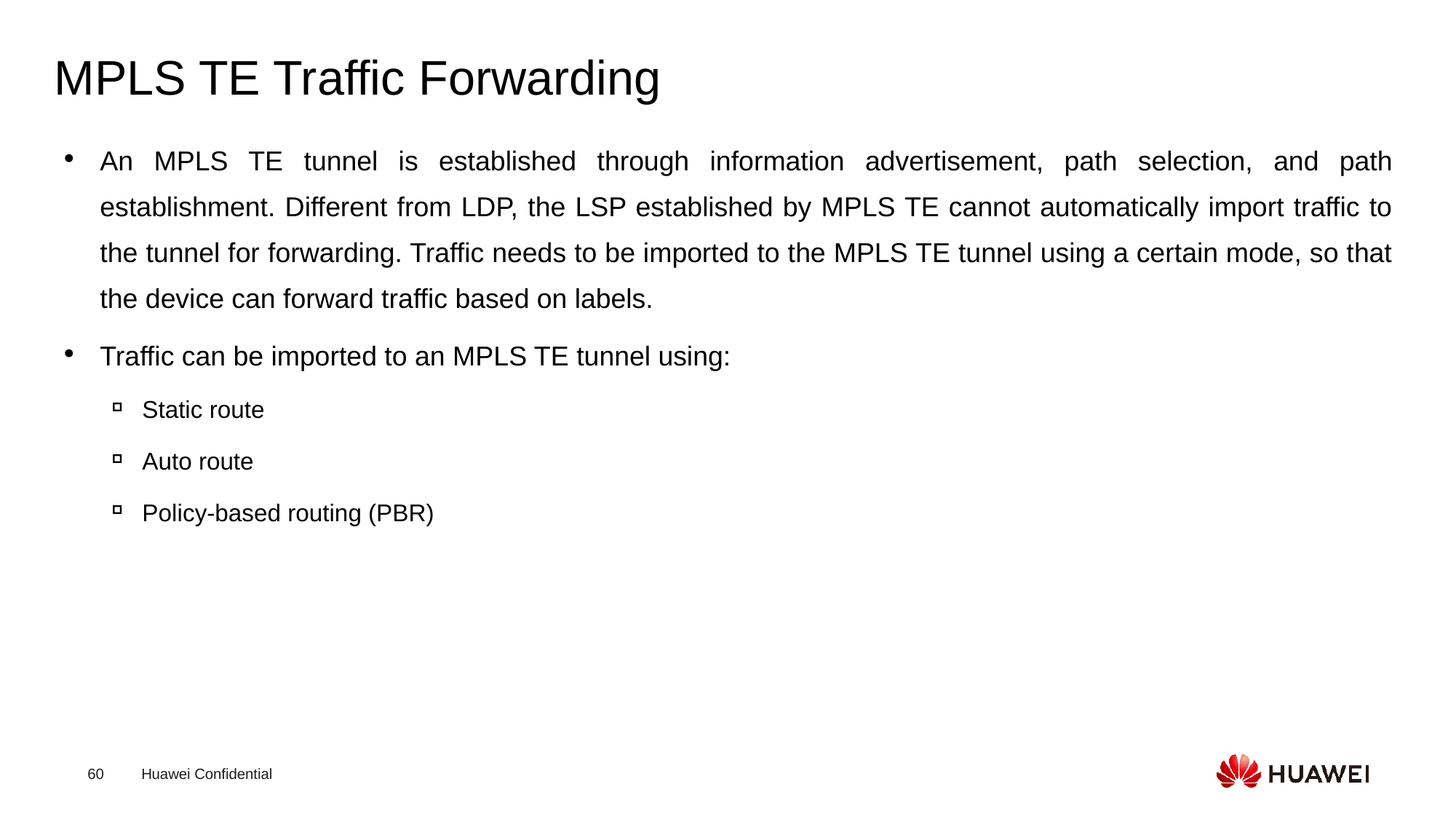

# MPLS TE Traffic Forwarding
An MPLS TE tunnel is established through information advertisement, path selection, and path establishment. Different from LDP, the LSP established by MPLS TE cannot automatically import traffic to the tunnel for forwarding. Traffic needs to be imported to the MPLS TE tunnel using a certain mode, so that the device can forward traffic based on labels.
Traffic can be imported to an MPLS TE tunnel using:
Static route
Auto route
Policy-based routing (PBR)